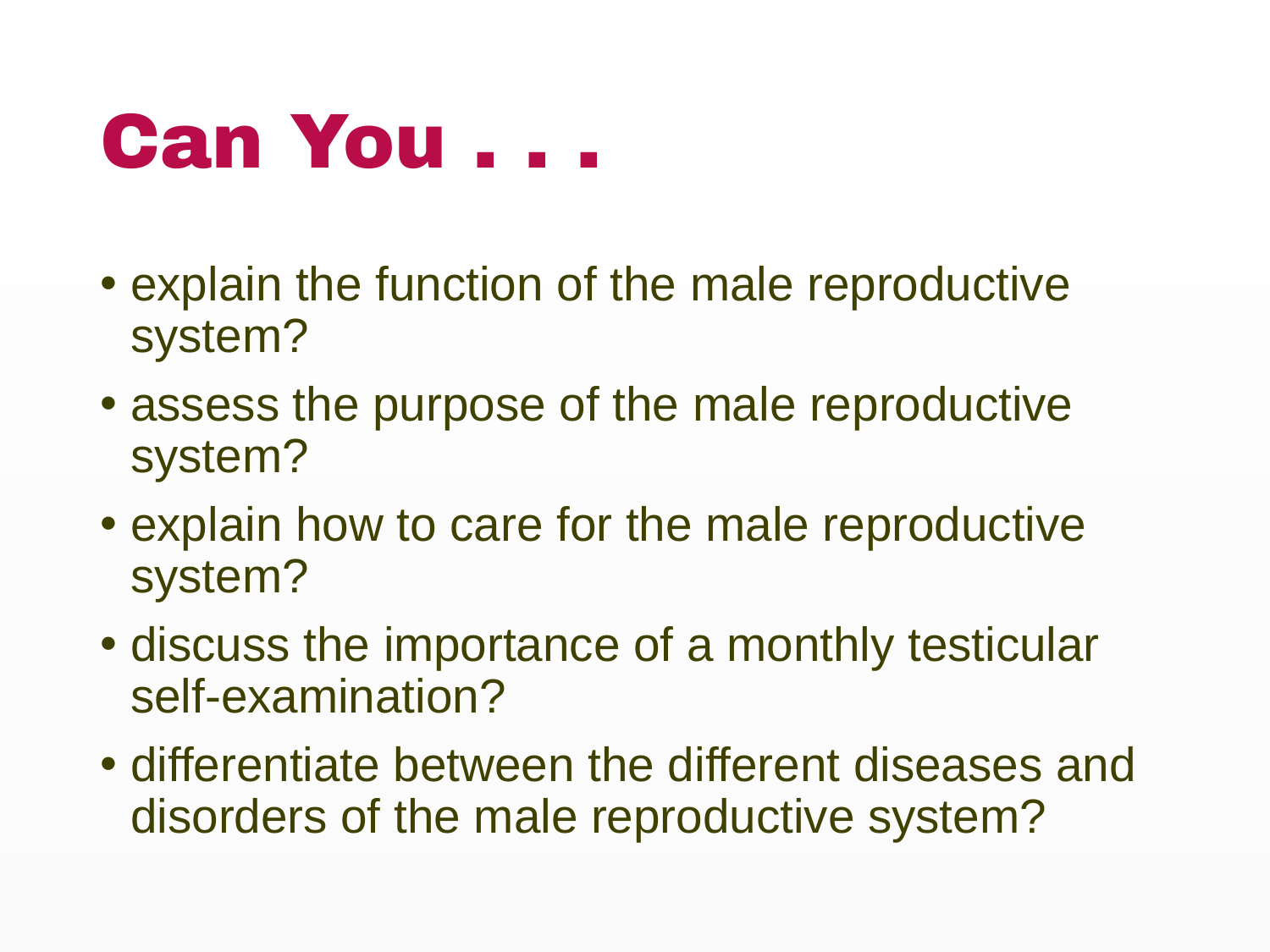

# Can You . . .
explain the function of the male reproductive system?
assess the purpose of the male reproductive system?
explain how to care for the male reproductive system?
discuss the importance of a monthly testicular self-examination?
differentiate between the different diseases and disorders of the male reproductive system?